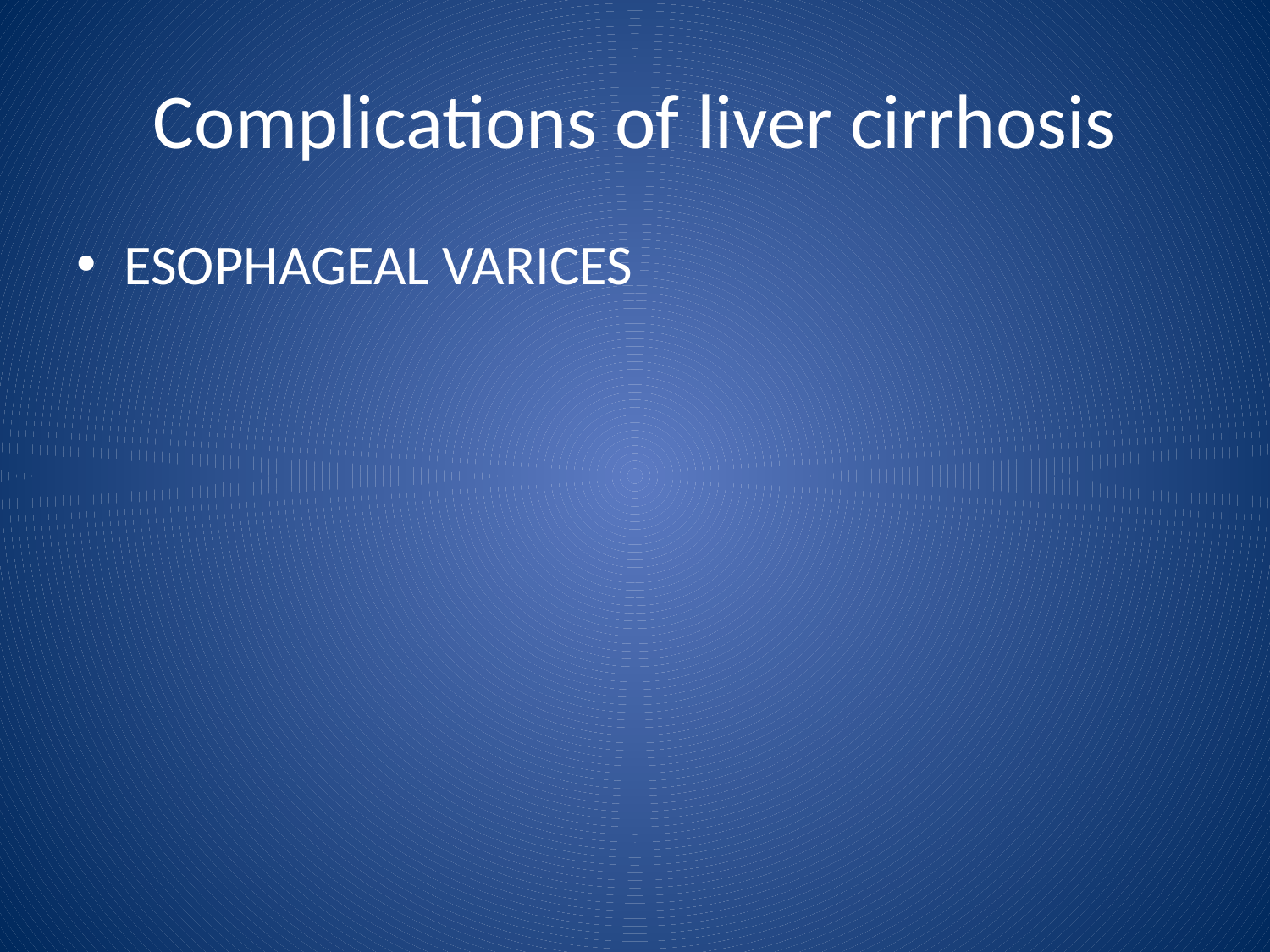

# Complications of liver cirrhosis
ESOPHAGEAL VARICES